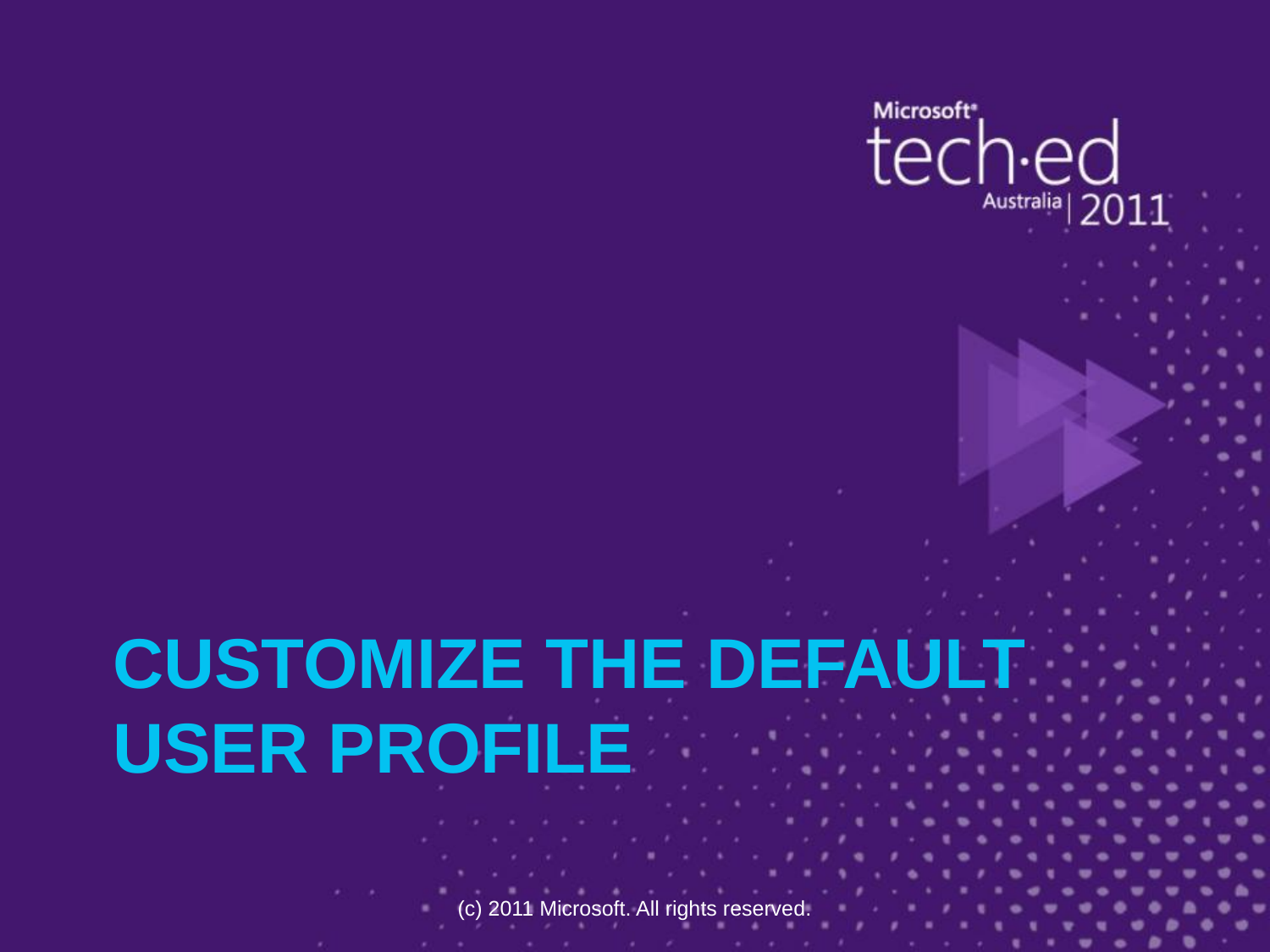

# Customize the Default user profile
(c) 2011 Microsoft. All rights reserved.